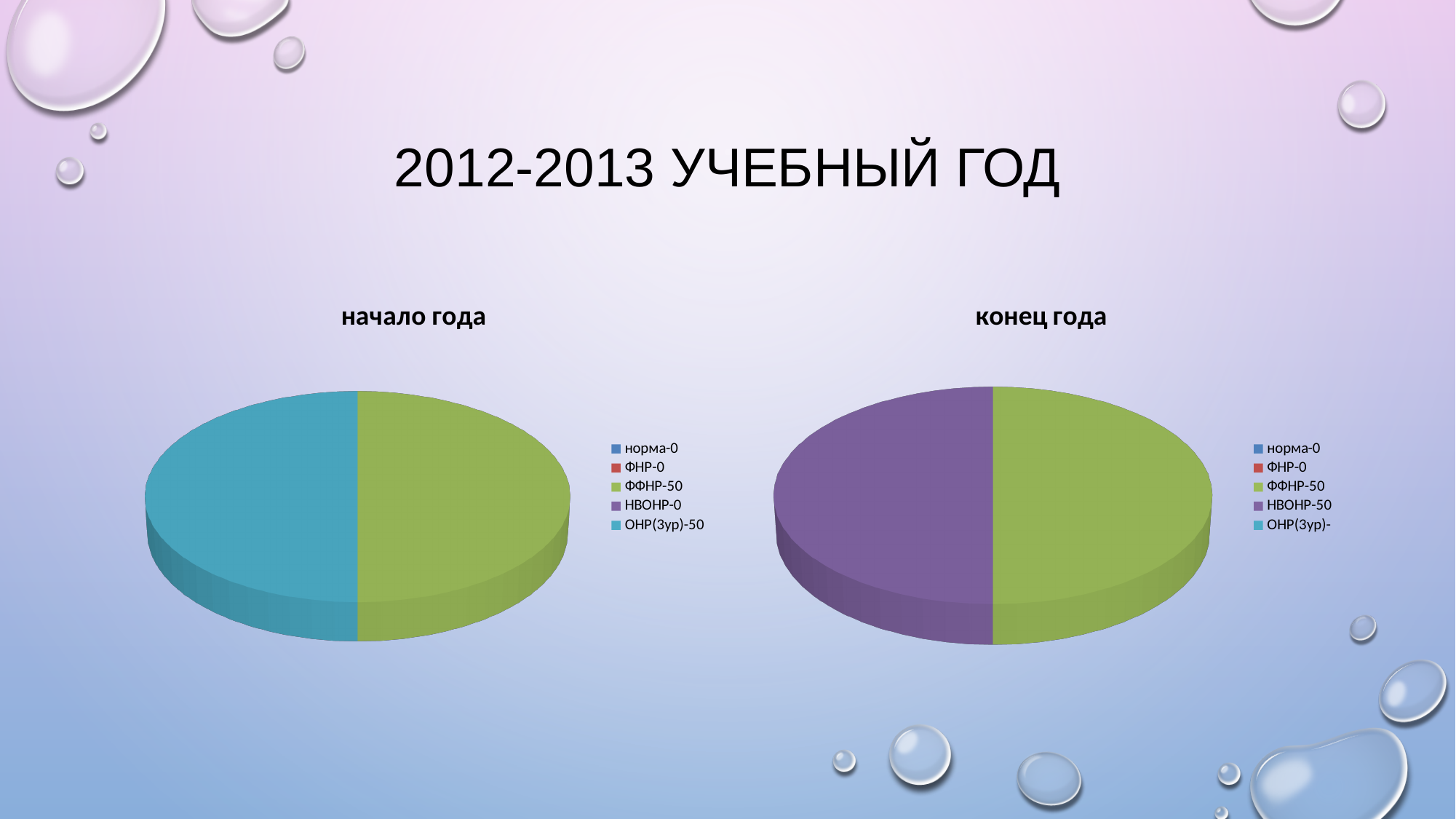

# 2012-2013 учебный год

[unsupported chart]

[unsupported chart]